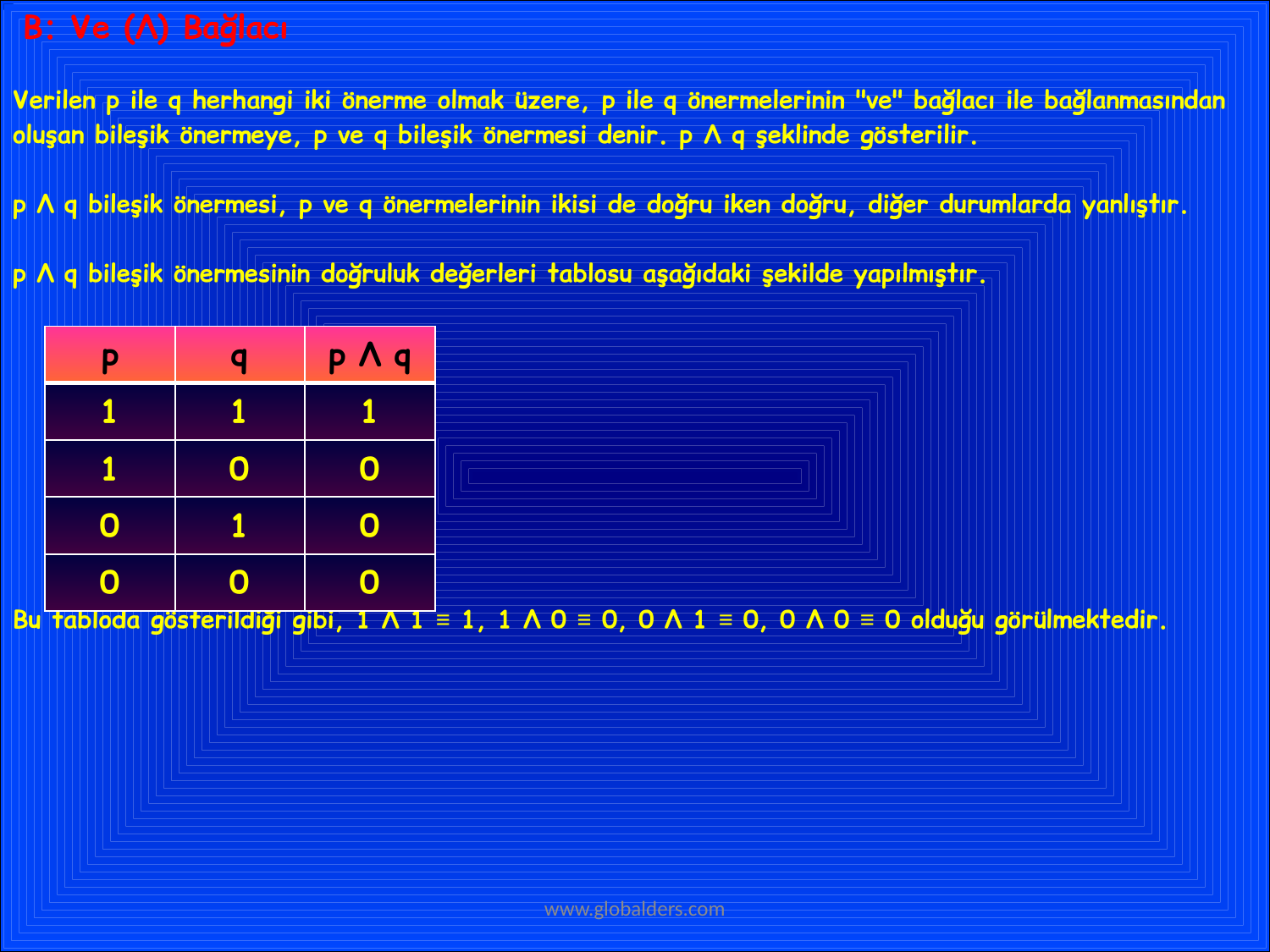

B: Ve (Λ) Bağlacı

Verilen p ile q herhangi iki önerme olmak üzere, p ile q önermelerinin "ve" bağlacı ile bağlanmasından
oluşan bileşik önermeye, p ve q bileşik önermesi denir. p Λ q şeklinde gösterilir.

p Λ q bileşik önermesi, p ve q önermelerinin ikisi de doğru iken doğru, diğer durumlarda yanlıştır.

p Λ q bileşik önermesinin doğruluk değerleri tablosu aşağıdaki şekilde yapılmıştır.

Bu tabloda gösterildiği gibi, 1 Λ 1 ≡ 1, 1 Λ 0 ≡ 0, 0 Λ 1 ≡ 0, 0 Λ 0 ≡ 0 olduğu görülmektedir.
| p | q | p Λ q |
| --- | --- | --- |
| 1 | 1 | 1 |
| 1 | 0 | 0 |
| 0 | 1 | 0 |
| 0 | 0 | 0 |
www.globalders.com